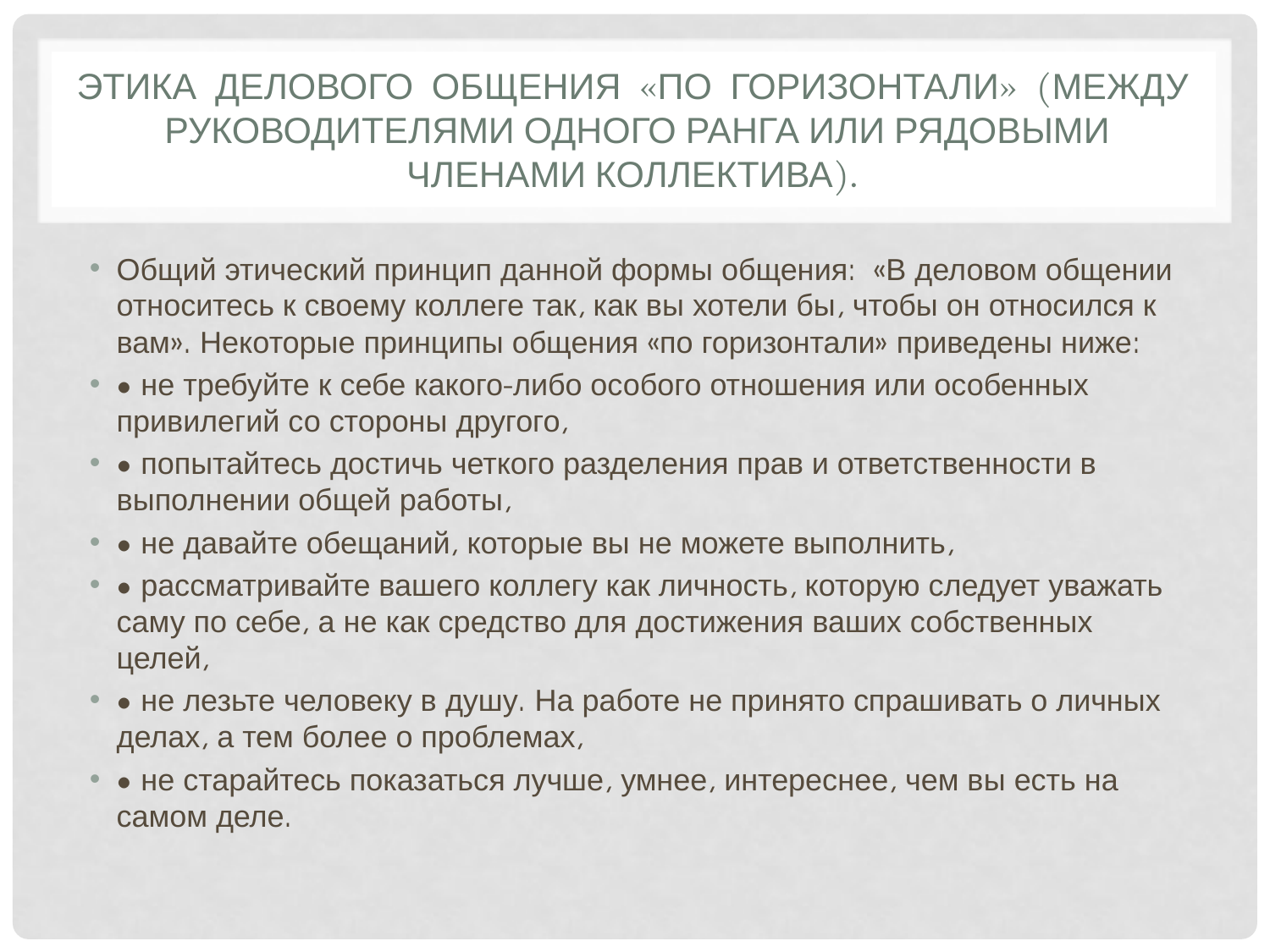

# Этика  делового  общения  «по  горизонтали»  (между  руководителями одного ранга или рядовыми членами коллектива).
Общий этический принцип данной формы общения:  «В деловом общении относитесь к своему коллеге так, как вы хотели бы, чтобы он относился к вам». Некоторые принципы общения «по горизонтали» приведены ниже:
• не требуйте к себе какого-либо особого отношения или особенных привилегий со стороны другого,
• попытайтесь достичь четкого разделения прав и ответственности в выполнении общей работы,
• не давайте обещаний, которые вы не можете выполнить,
• рассматривайте вашего коллегу как личность, которую следует уважать саму по себе, а не как средство для достижения ваших собственных целей,
• не лезьте человеку в душу. На работе не принято спрашивать о личных делах, а тем более о проблемах,
• не старайтесь показаться лучше, умнее, интереснее, чем вы есть на самом деле.